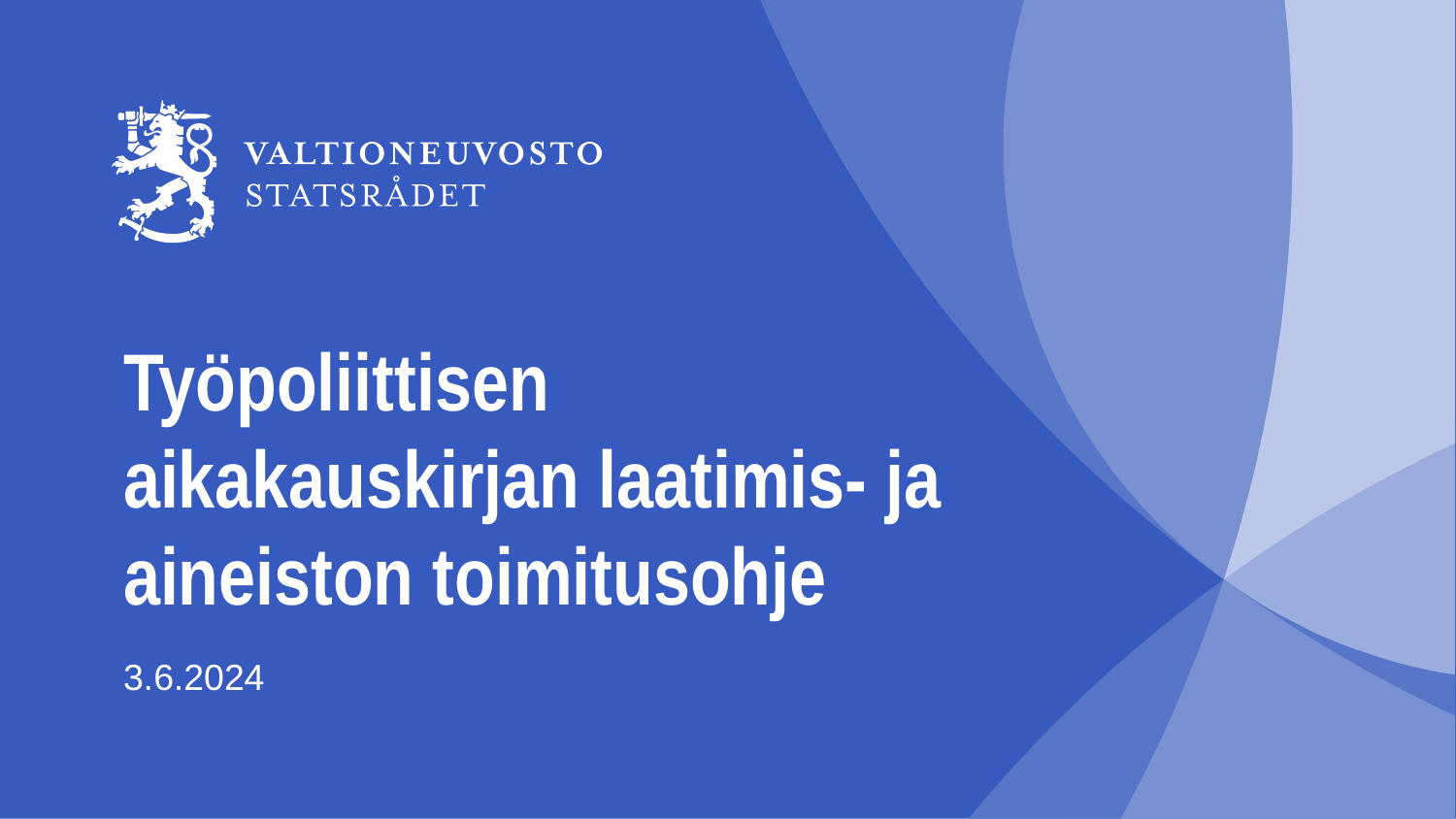

# Työpoliittisen aikakauskirjan laatimis- ja aineiston toimitusohje
3.6.2024